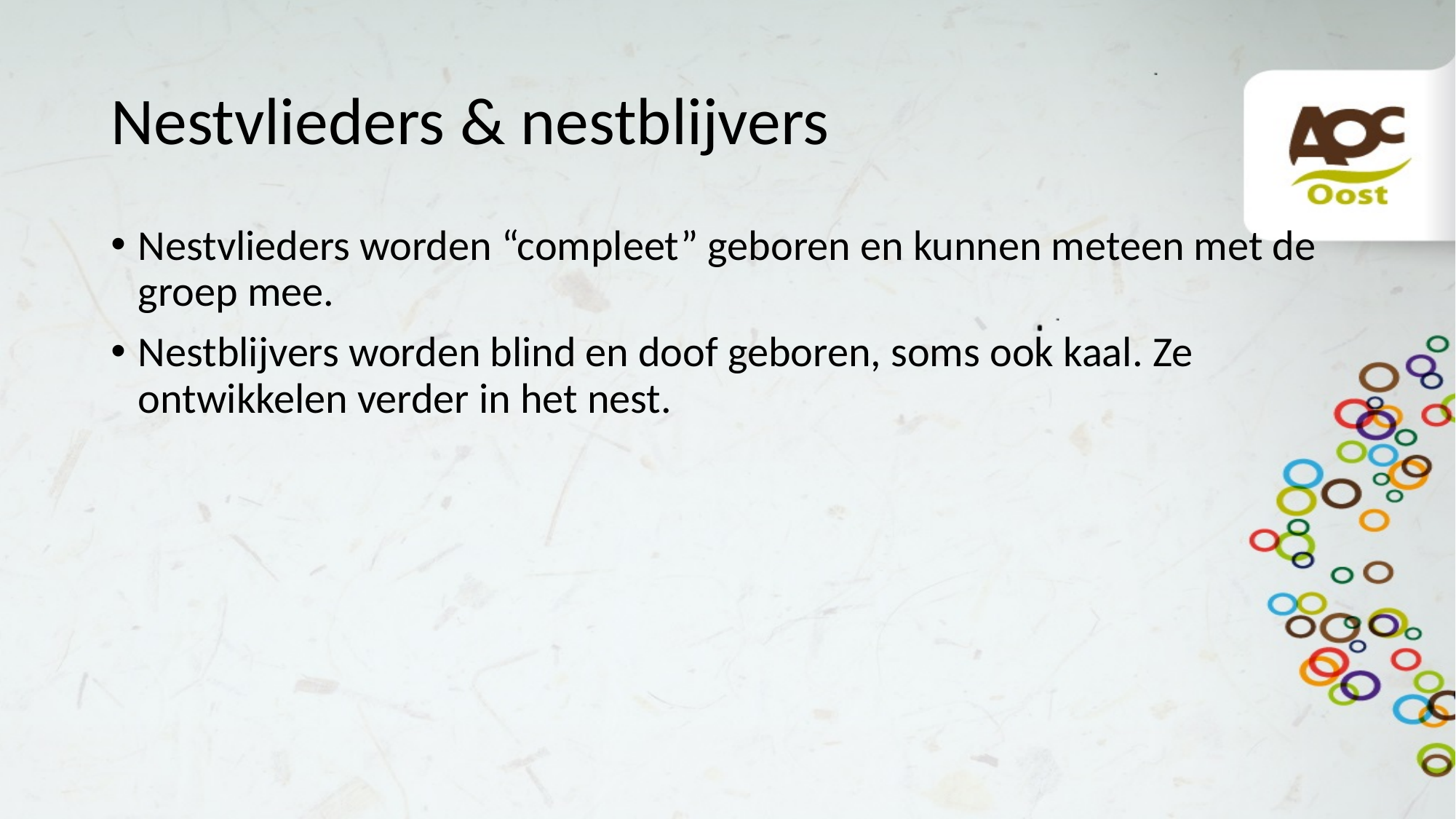

# Nestvlieders & nestblijvers
Nestvlieders worden “compleet” geboren en kunnen meteen met de groep mee.
Nestblijvers worden blind en doof geboren, soms ook kaal. Ze ontwikkelen verder in het nest.